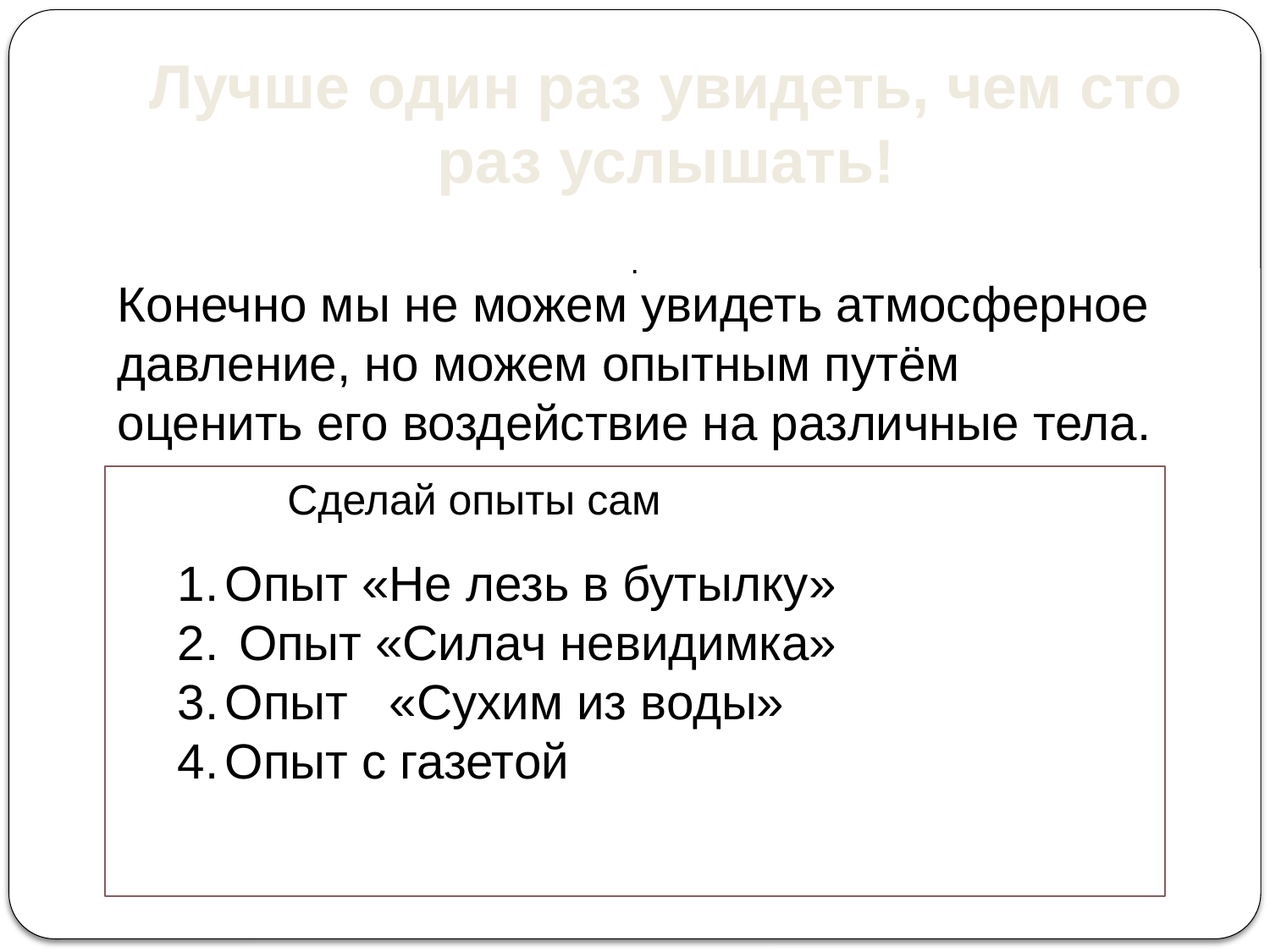

# Лучше один раз увидеть, чем сто раз услышать!

.
Конечно мы не можем увидеть атмосферное давление, но можем опытным путём оценить его воздействие на различные тела.

Сделай опыты сам
Опыт «Не лезь в бутылку»
 Опыт «Силач невидимка»
Опыт   «Сухим из воды»
Опыт с газетой